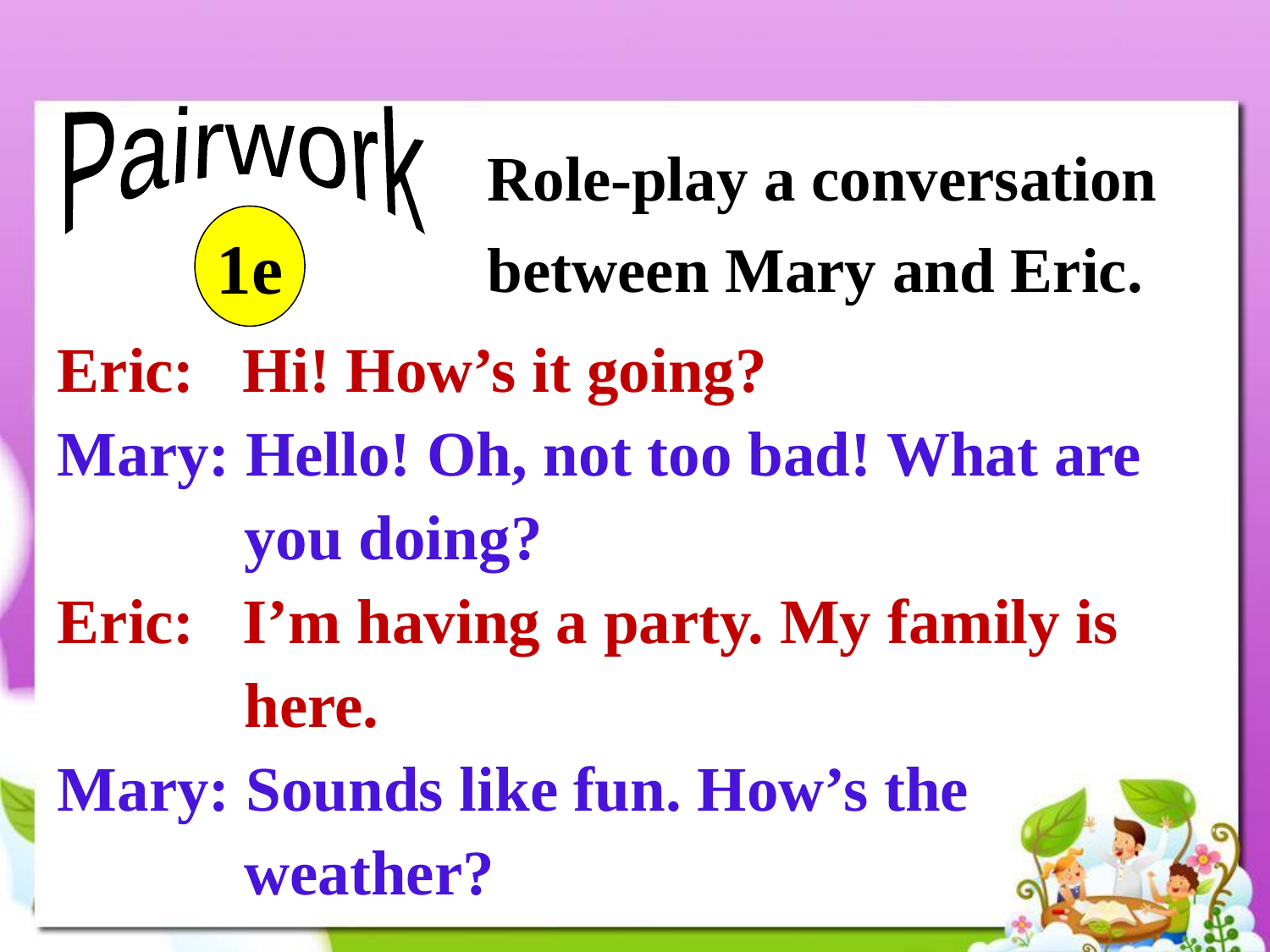

Pairwork
Role-play a conversation between Mary and Eric.
1e
Eric:   Hi! How’s it going?
Mary: Hello! Oh, not too bad! What are you doing?
Eric:   I’m having a party. My family is here.
Mary: Sounds like fun. How’s the weather?